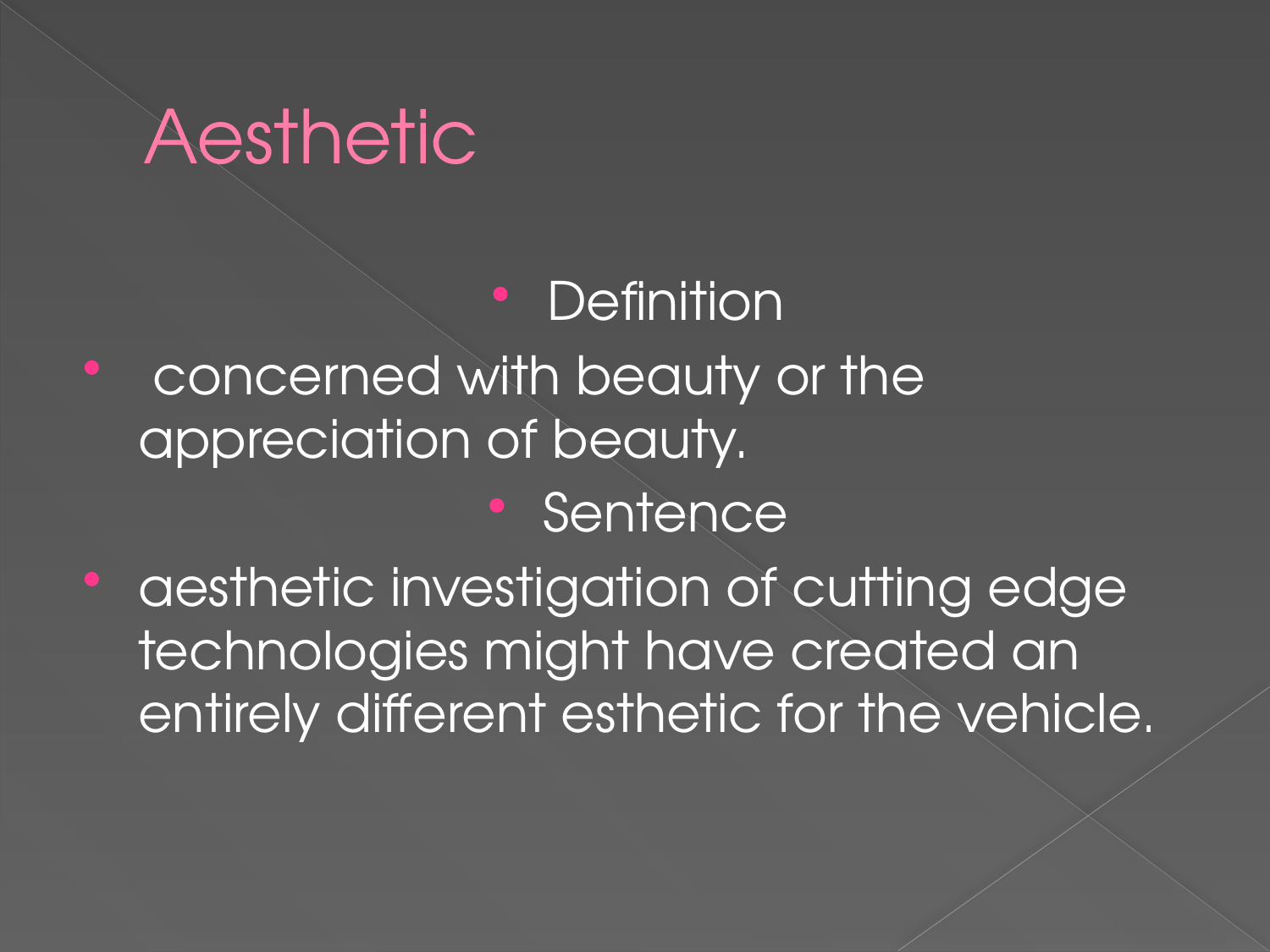

# Aesthetic
Definition
 concerned with beauty or the appreciation of beauty.
Sentence
aesthetic investigation of cutting edge technologies might have created an entirely different esthetic for the vehicle.